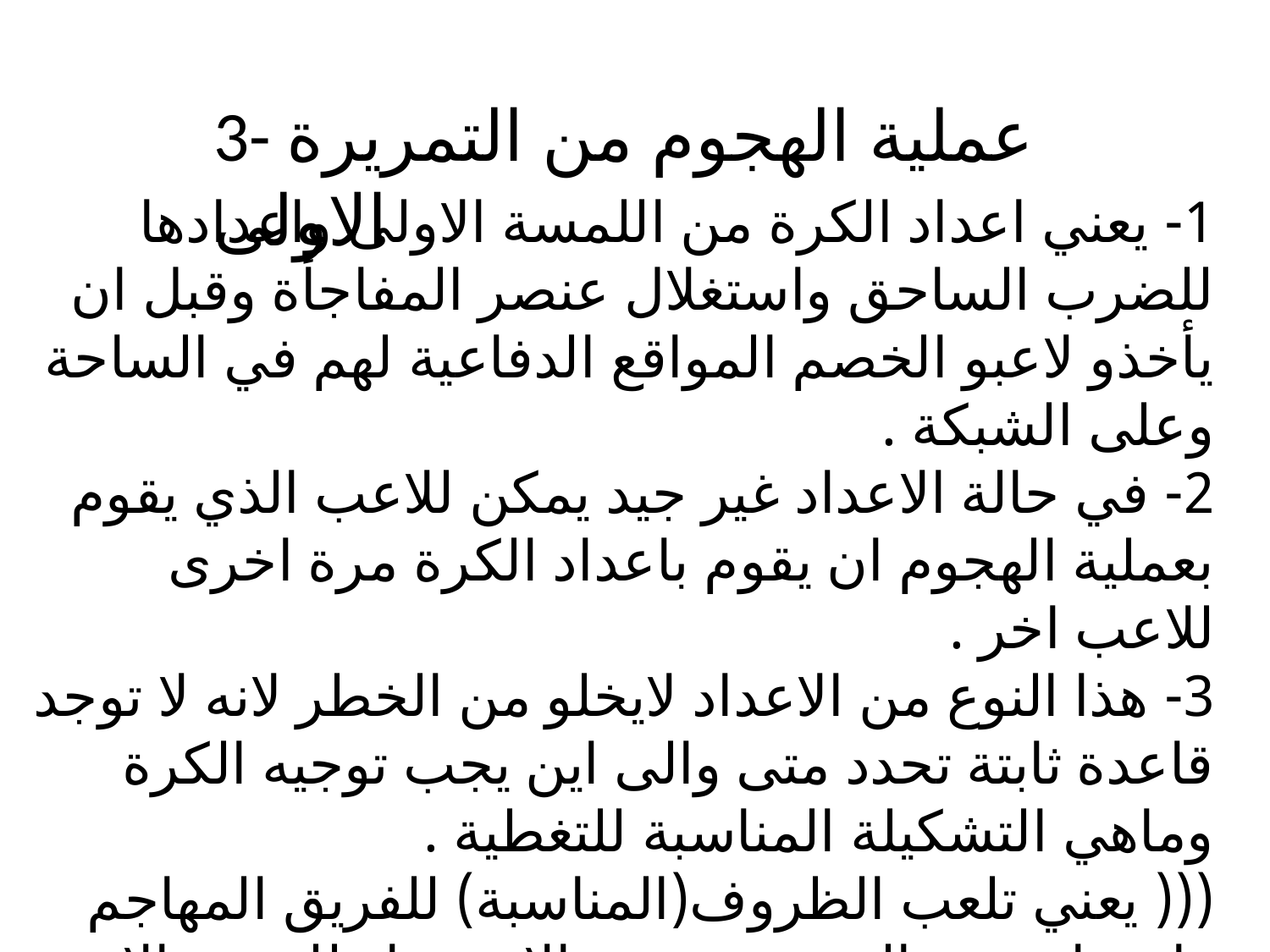

3- عملية الهجوم من التمريرة الاولى
1- يعني اعداد الكرة من اللمسة الاولى واعدادها للضرب الساحق واستغلال عنصر المفاجأة وقبل ان يأخذو لاعبو الخصم المواقع الدفاعية لهم في الساحة وعلى الشبكة .
2- في حالة الاعداد غير جيد يمكن للاعب الذي يقوم بعملية الهجوم ان يقوم باعداد الكرة مرة اخرى للاعب اخر .
3- هذا النوع من الاعداد لايخلو من الخطر لانه لا توجد قاعدة ثابتة تحدد متى والى اين يجب توجيه الكرة وماهي التشكيلة المناسبة للتغطية .
((( يعني تلعب الظروف(المناسبة) للفريق المهاجم واعتماد مدى الفوضى وعدم الاستقرار للفريق الاخر على نجاحه))))